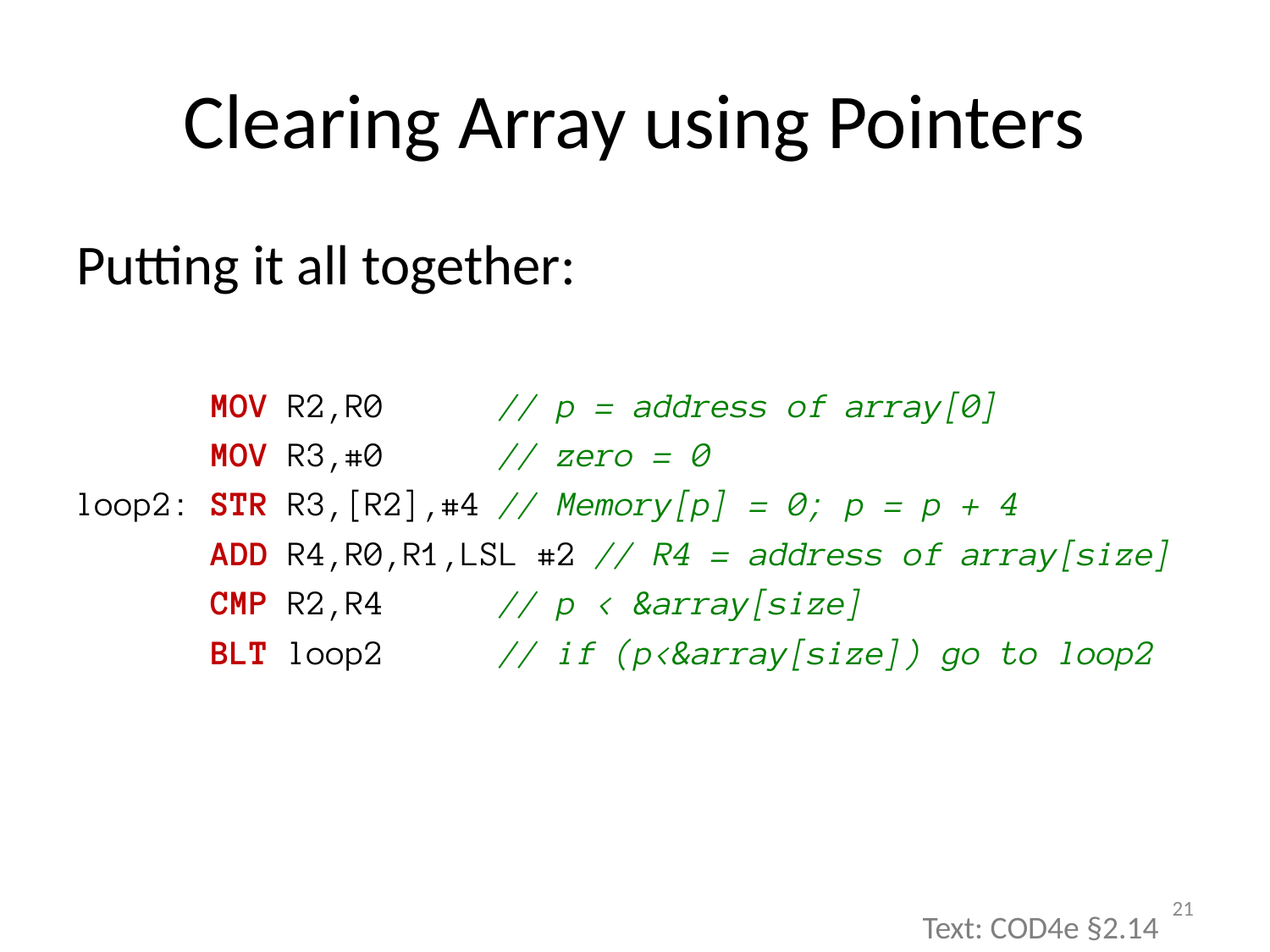

# Clearing Array using Pointers
Putting it all together:

       MOV R2,R0      // p = address of array[0]
       MOV R3,#0      // zero = 0
loop2: STR R3,[R2],#4 // Memory[p] = 0; p = p + 4
       ADD R4,R0,R1,LSL #2 // R4 = address of array[size]
       CMP R2,R4      // p < &array[size]
       BLT loop2      // if (p<&array[size]) go to loop2

21
Text: COD4e §2.14